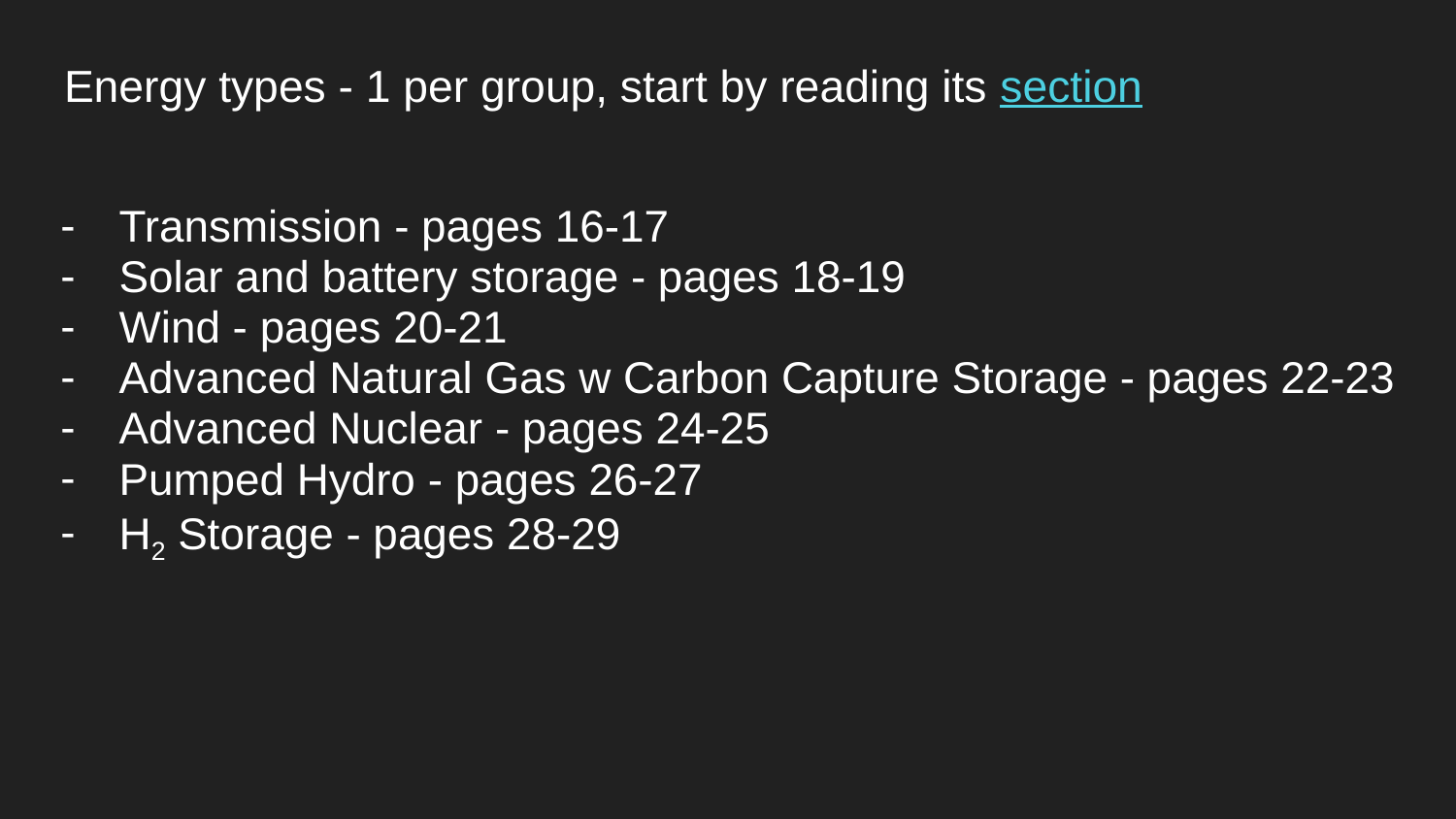

# Energy types - 1 per group, start by reading its section
Transmission - pages 16-17
Solar and battery storage - pages 18-19
Wind - pages 20-21
Advanced Natural Gas w Carbon Capture Storage - pages 22-23
Advanced Nuclear - pages 24-25
Pumped Hydro - pages 26-27
H2 Storage - pages 28-29